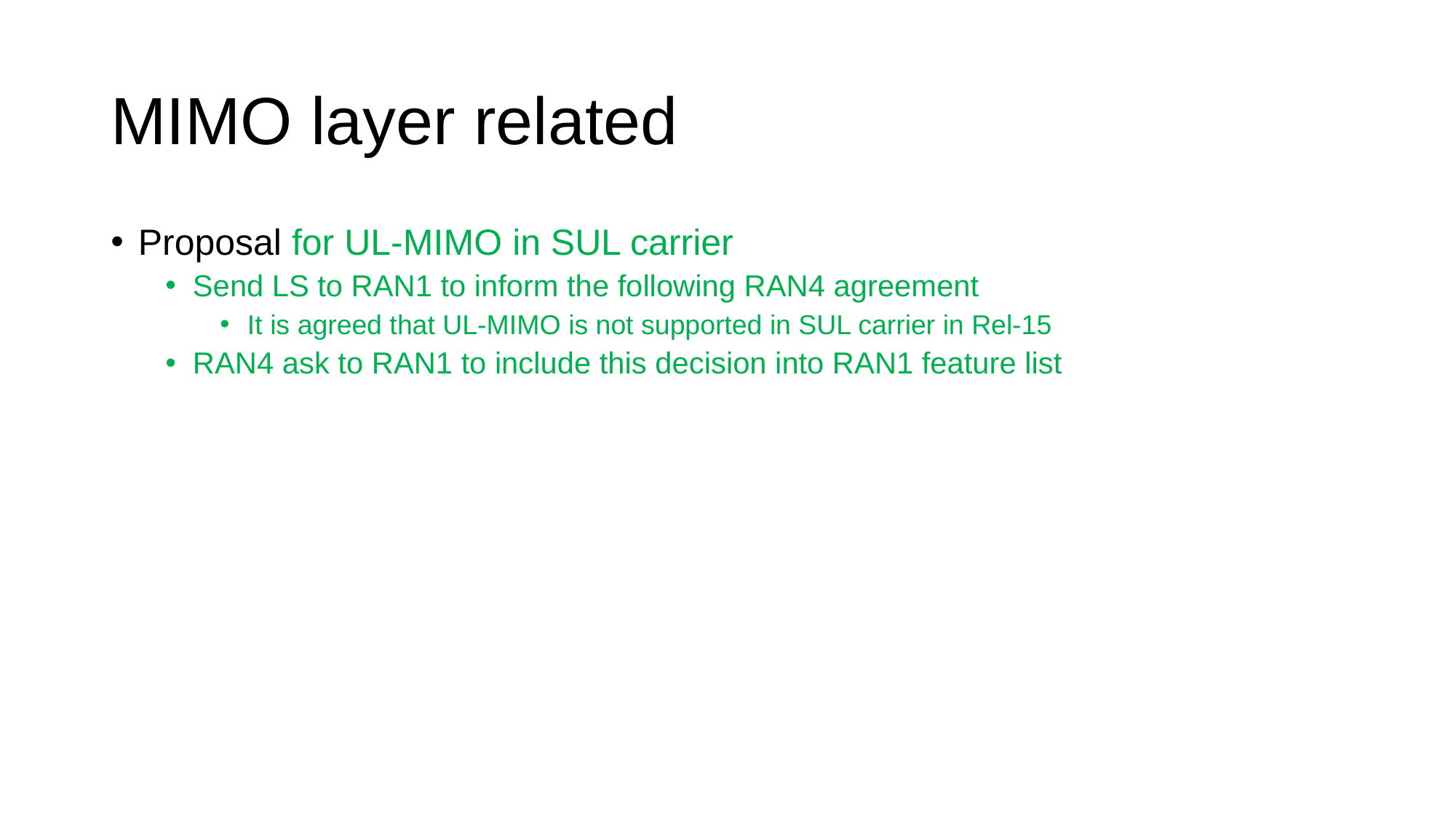

# MIMO layer related
Proposal for UL-MIMO in SUL carrier
Send LS to RAN1 to inform the following RAN4 agreement
It is agreed that UL-MIMO is not supported in SUL carrier in Rel-15
RAN4 ask to RAN1 to include this decision into RAN1 feature list